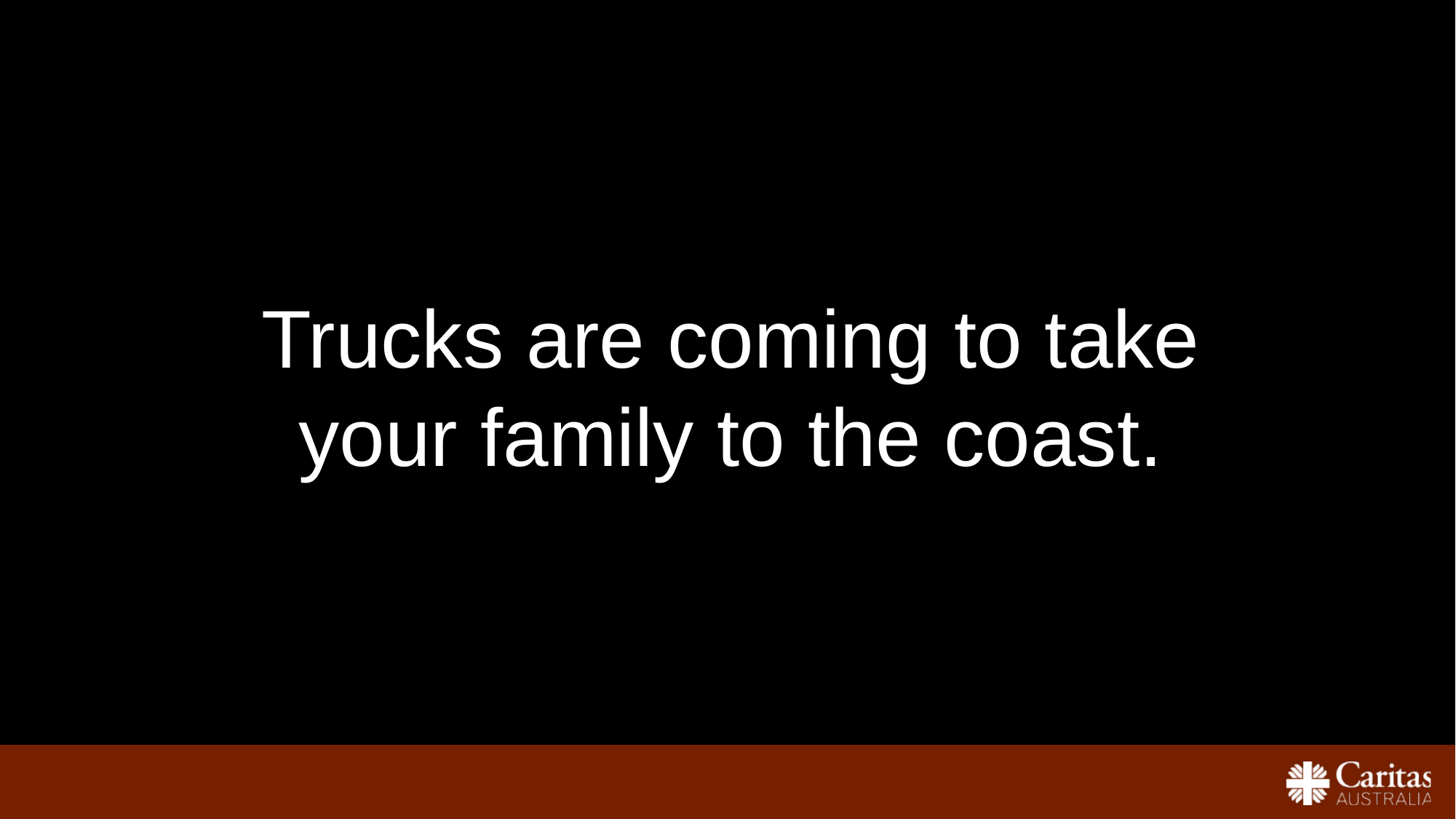

Trucks are coming to take your family to the coast.